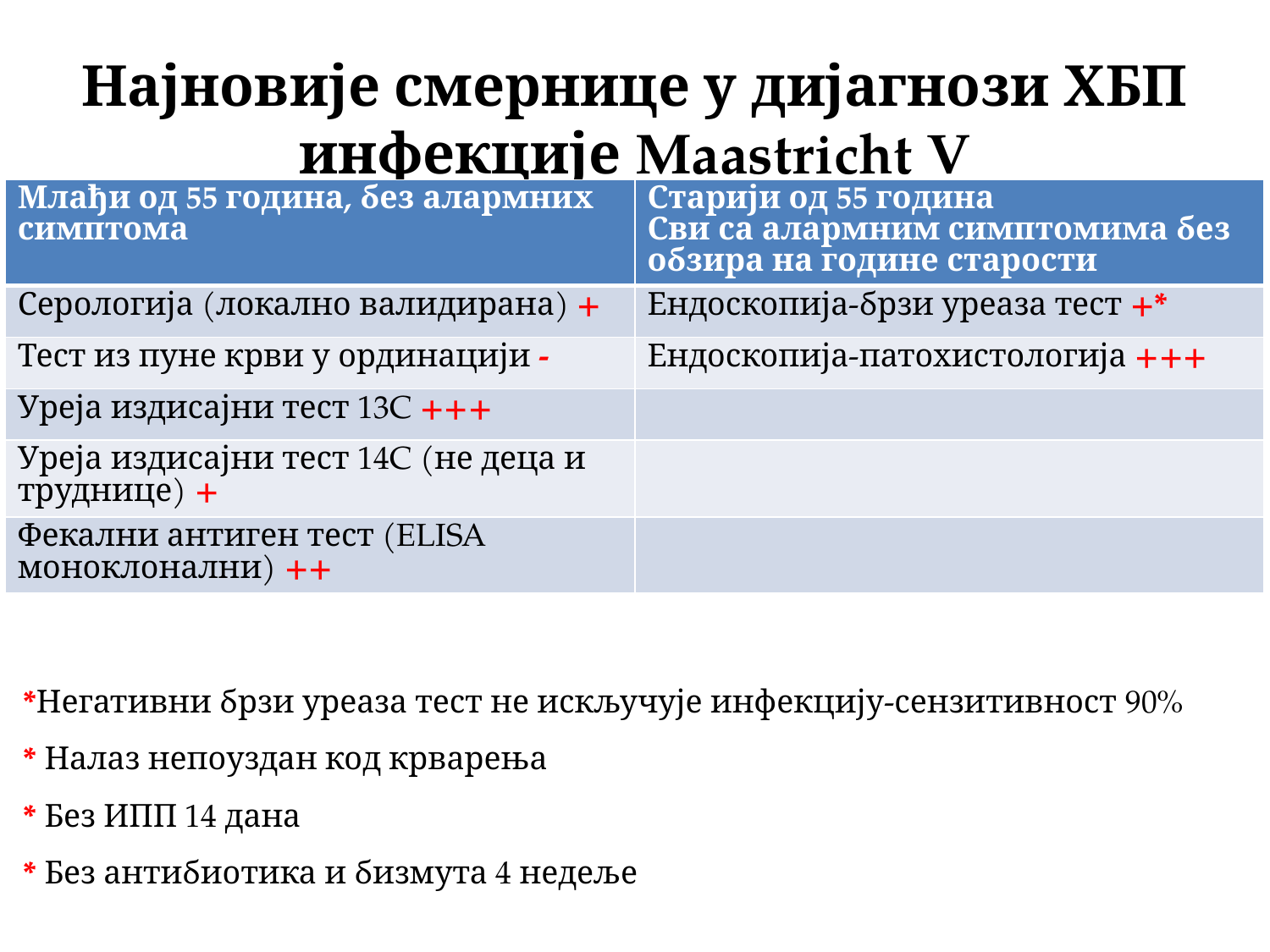

# Најновије смернице у дијагнози ХБП инфекције Maastricht V
| Млађи од 55 година, без алармних симптома | Старији од 55 година Сви са алармним симптомима без обзира на године старости |
| --- | --- |
| Серологија (локално валидирана) + | Ендоскопија-брзи уреаза тест +\* |
| Тест из пуне крви у ординацији - | Ендоскопија-патохистологија +++ |
| Уреја издисајни тест 13C +++ |  |
| Уреја издисајни тест 14C (не деца и труднице) + |  |
| Фекални антиген тест (ELISA моноклонални) ++ |  |

*Негативни брзи уреаза тест не искључује инфекцију-сензитивност 90%
* Налаз непоуздан код крварења
* Без ИПП 14 дана
* Без антибиотика и бизмута 4 недеље